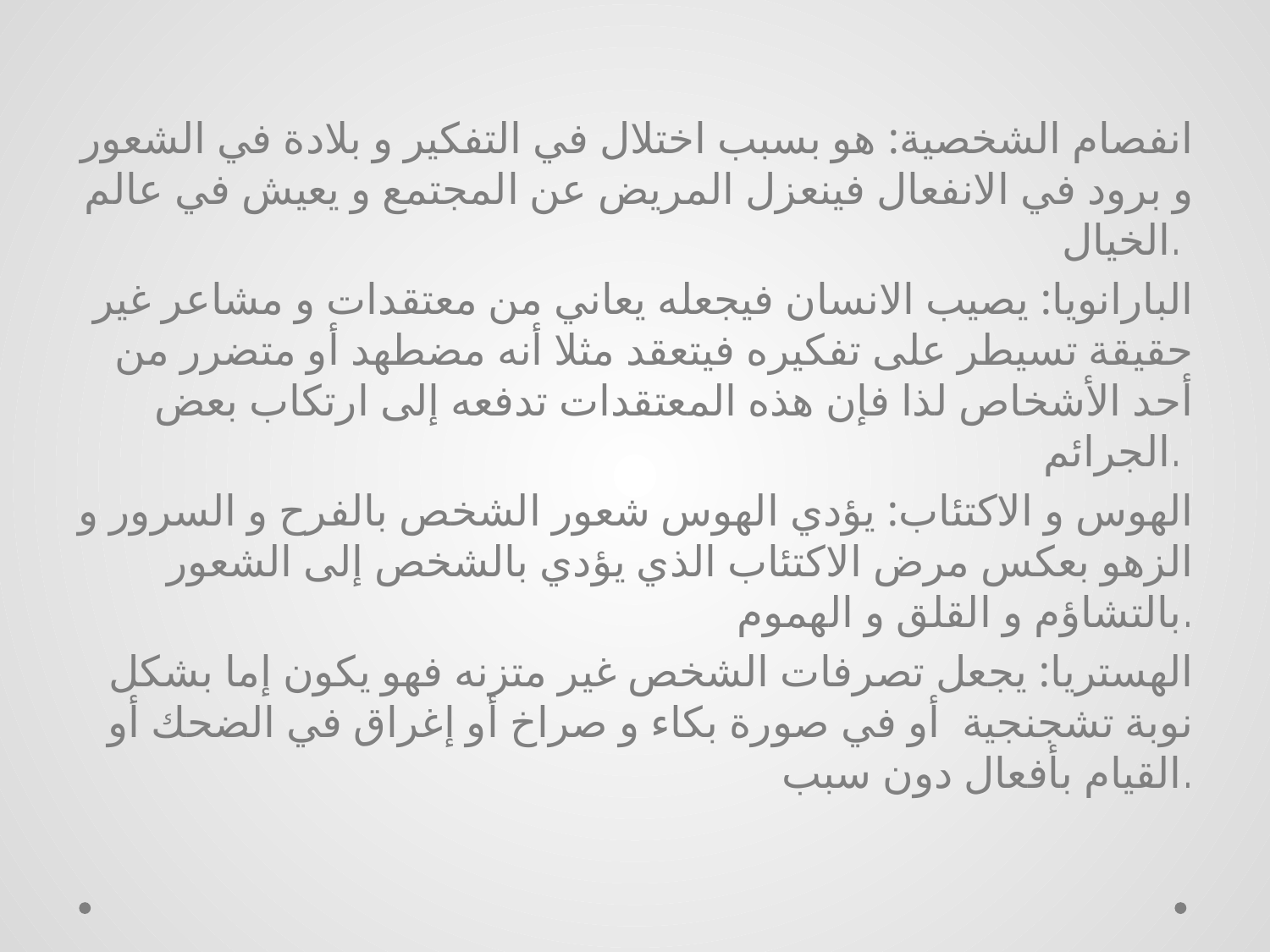

انفصام الشخصية: هو بسبب اختلال في التفكير و بلادة في الشعور و برود في الانفعال فينعزل المريض عن المجتمع و يعيش في عالم الخيال.
البارانويا: يصيب الانسان فيجعله يعاني من معتقدات و مشاعر غير حقيقة تسيطر على تفكيره فيتعقد مثلا أنه مضطهد أو متضرر من أحد الأشخاص لذا فإن هذه المعتقدات تدفعه إلى ارتكاب بعض الجرائم.
الهوس و الاكتئاب: يؤدي الهوس شعور الشخص بالفرح و السرور و الزهو بعكس مرض الاكتئاب الذي يؤدي بالشخص إلى الشعور بالتشاؤم و القلق و الهموم.
الهستريا: يجعل تصرفات الشخص غير متزنه فهو يكون إما بشكل نوبة تشجنجية  أو في صورة بكاء و صراخ أو إغراق في الضحك أو القيام بأفعال دون سبب.